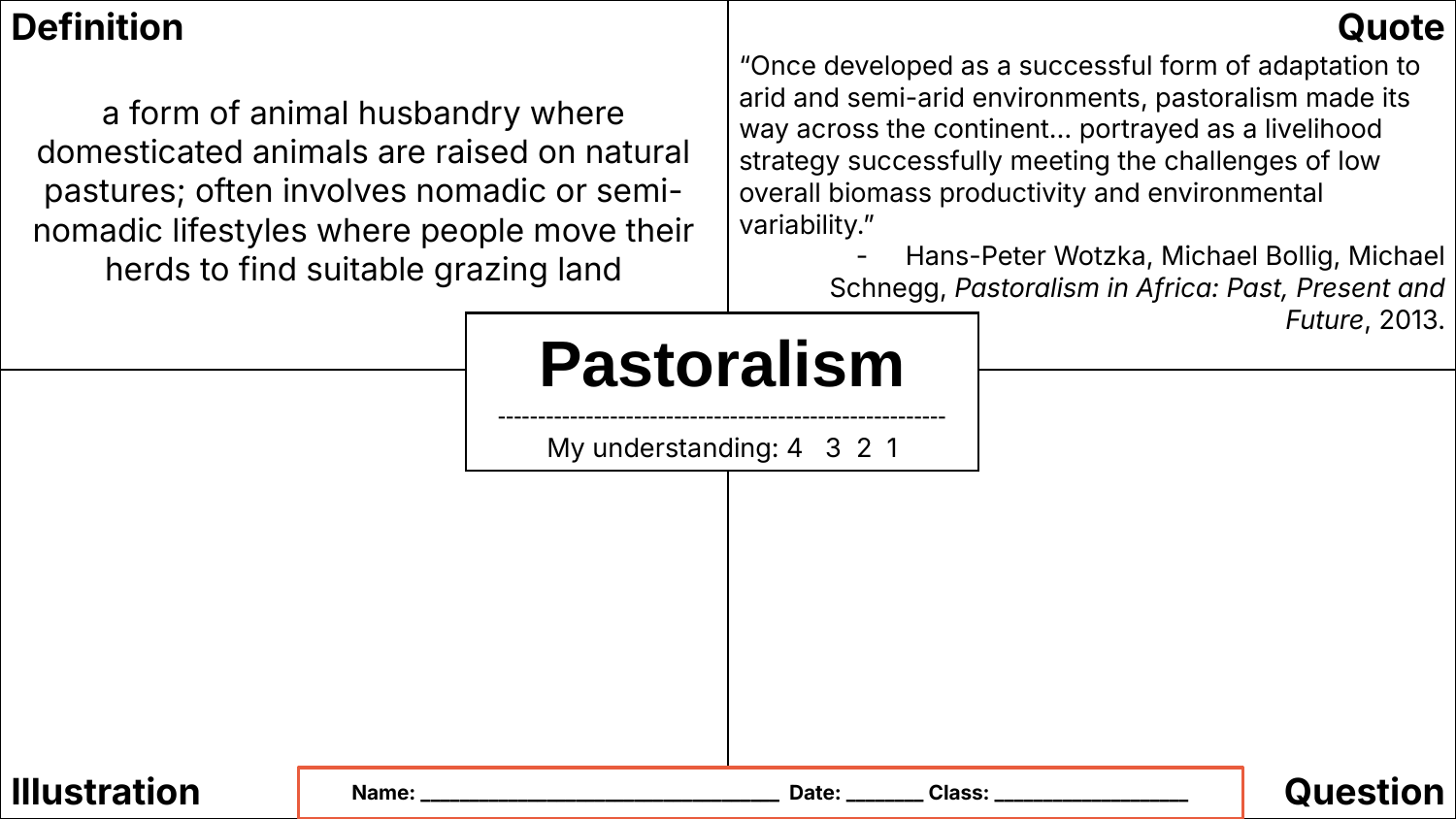

| Definition a form of animal husbandry where domesticated animals are raised on natural pastures; often involves nomadic or semi-nomadic lifestyles where people move their herds to find suitable grazing land | Quote “Once developed as a successful form of adaptation to arid and semi-arid environments, pastoralism made its way across the continent… portrayed as a livelihood strategy successfully meeting the challenges of low overall biomass productivity and environmental variability.” Hans-Peter Wotzka, Michael Bollig, Michael Schnegg, Pastoralism in Africa: Past, Present and Future, 2013. |
| --- | --- |
| Illustration | Question |
Pastoralism
--------------------------------------------------------
My understanding: 4   3  2  1
Name: _____________________________________  Date: ________ Class: ____________________